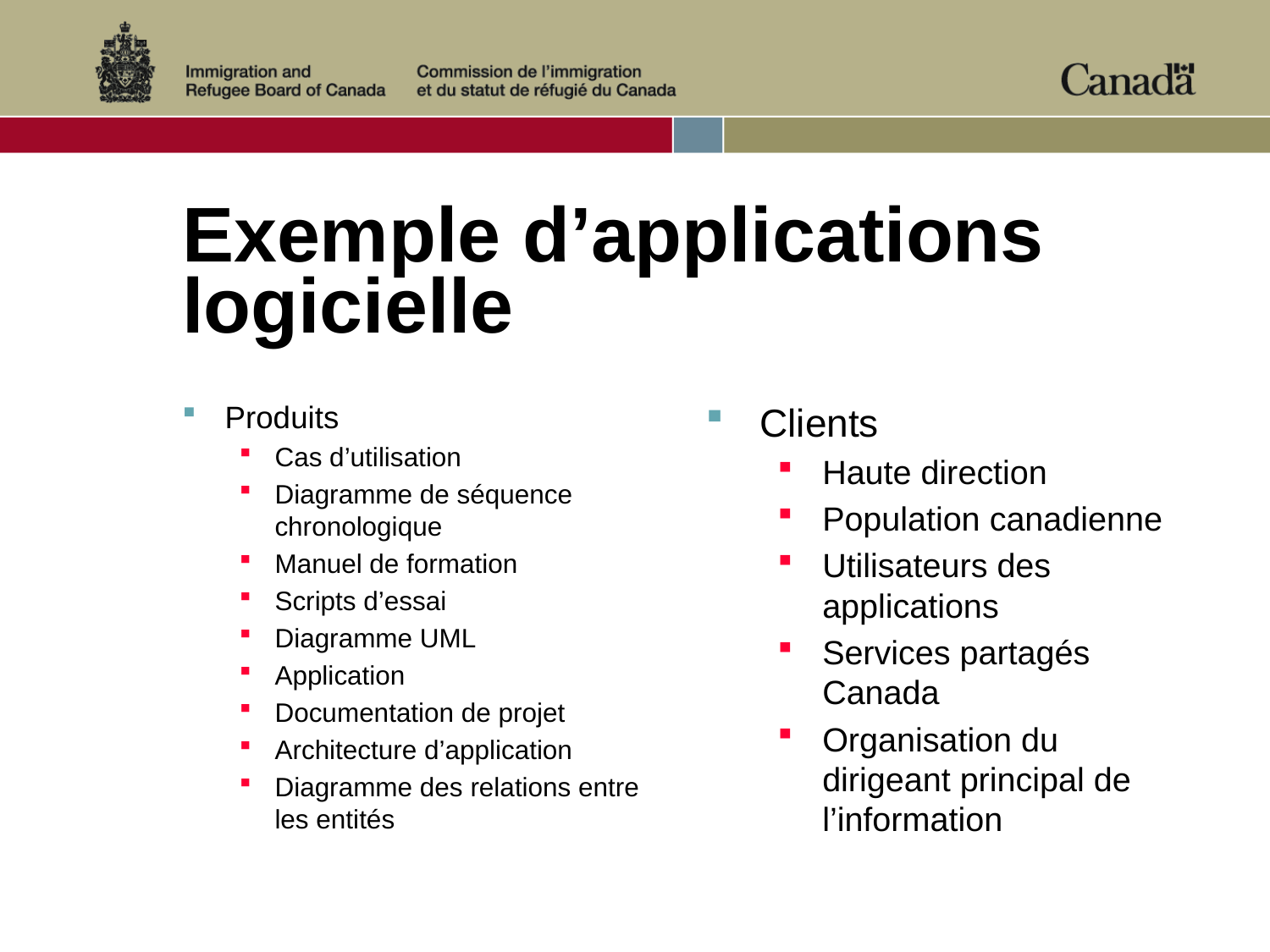

# Exemple d’applications logicielle
Produits
Cas d’utilisation
Diagramme de séquence chronologique
Manuel de formation
Scripts d’essai
Diagramme UML
Application
Documentation de projet
Architecture d’application
Diagramme des relations entre les entités
Clients
Haute direction
Population canadienne
Utilisateurs des applications
Services partagés Canada
Organisation du dirigeant principal de l’information